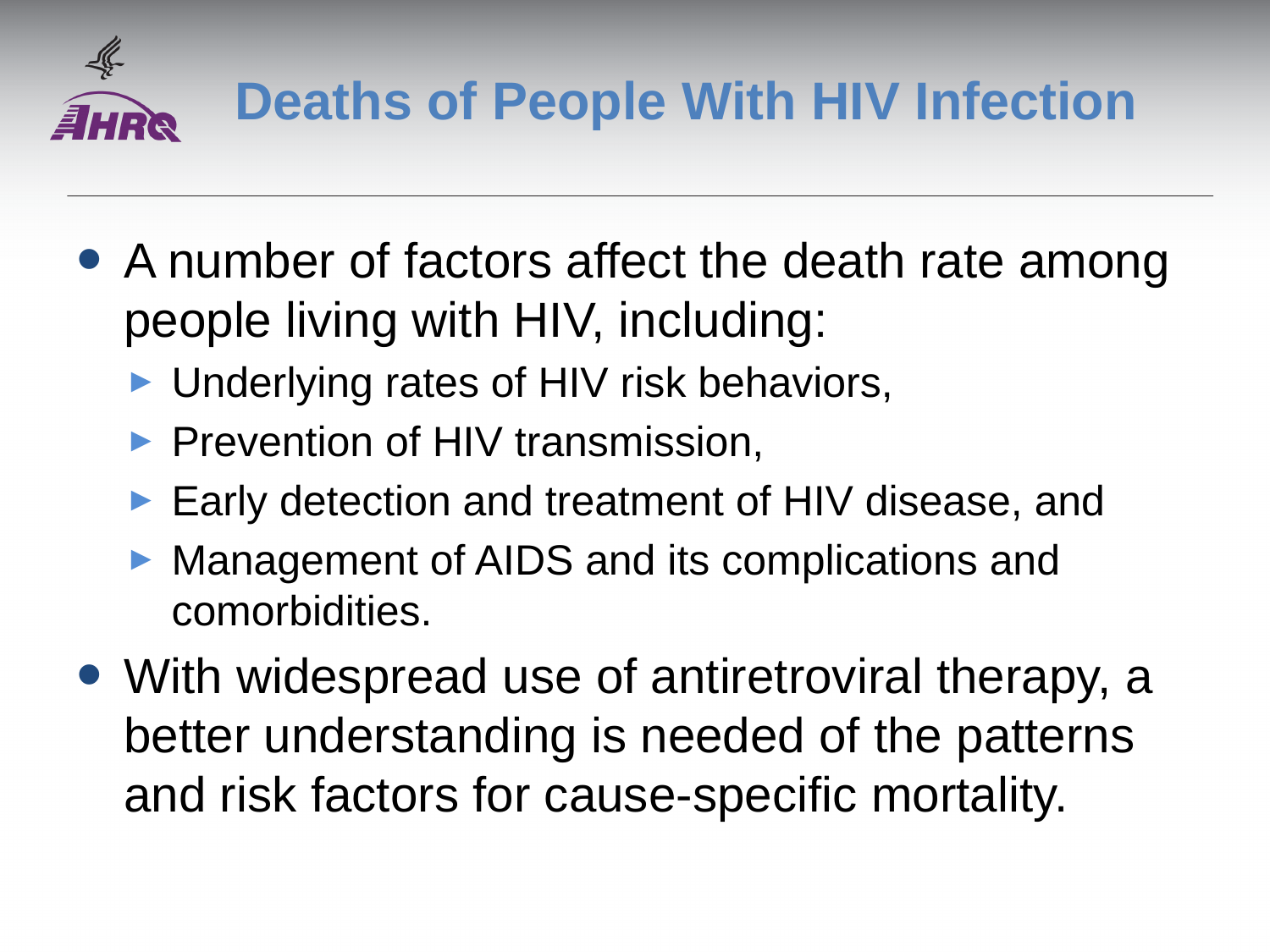

# Deaths of People With HIV Infection
A number of factors affect the death rate among people living with HIV, including:
Underlying rates of HIV risk behaviors,
Prevention of HIV transmission,
Early detection and treatment of HIV disease, and
Management of AIDS and its complications and comorbidities.
With widespread use of antiretroviral therapy, a better understanding is needed of the patterns and risk factors for cause-specific mortality.